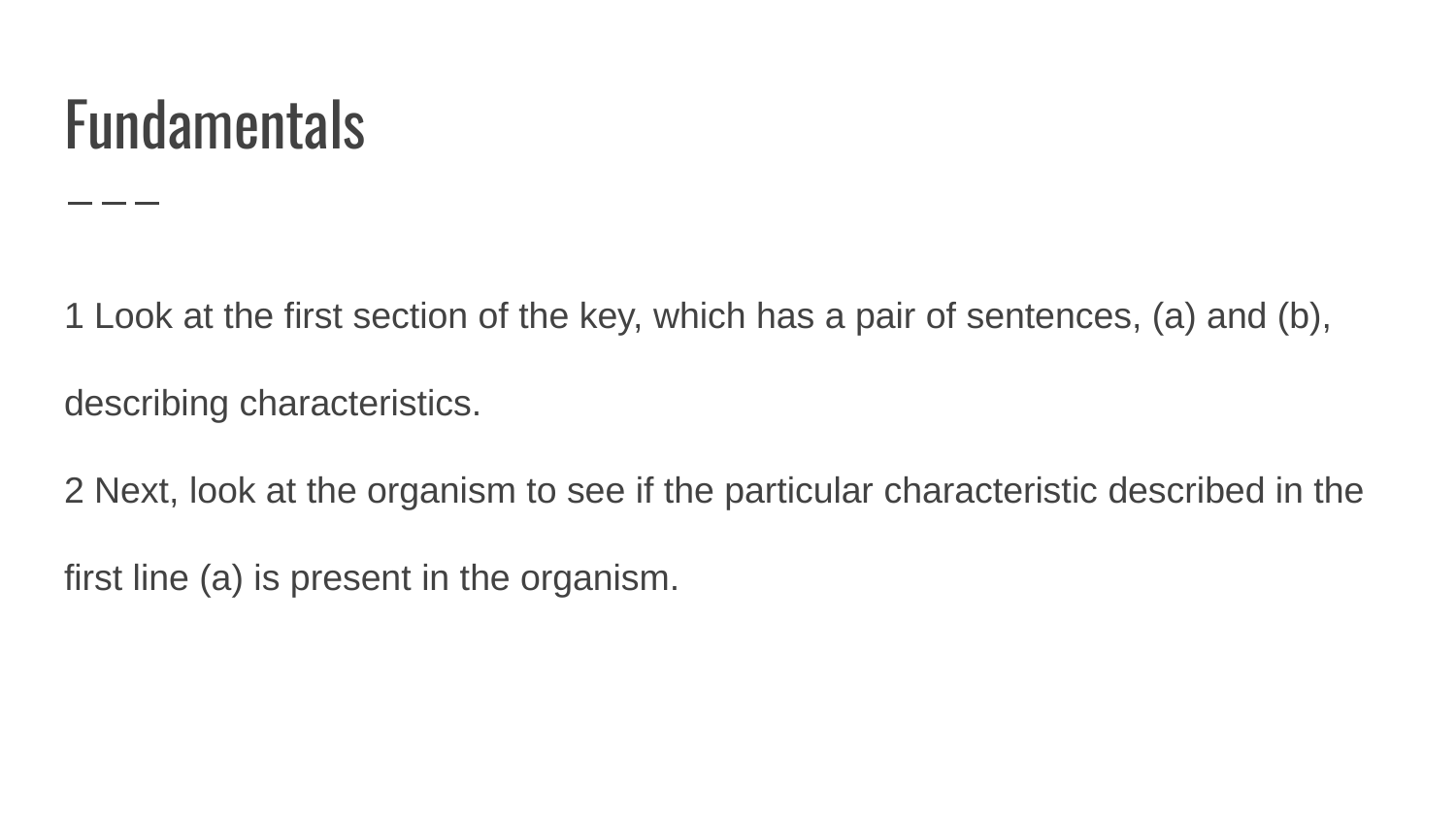

# Fundamentals
1 Look at the first section of the key, which has a pair of sentences, (a) and (b), describing characteristics.
2 Next, look at the organism to see if the particular characteristic described in the first line (a) is present in the organism.